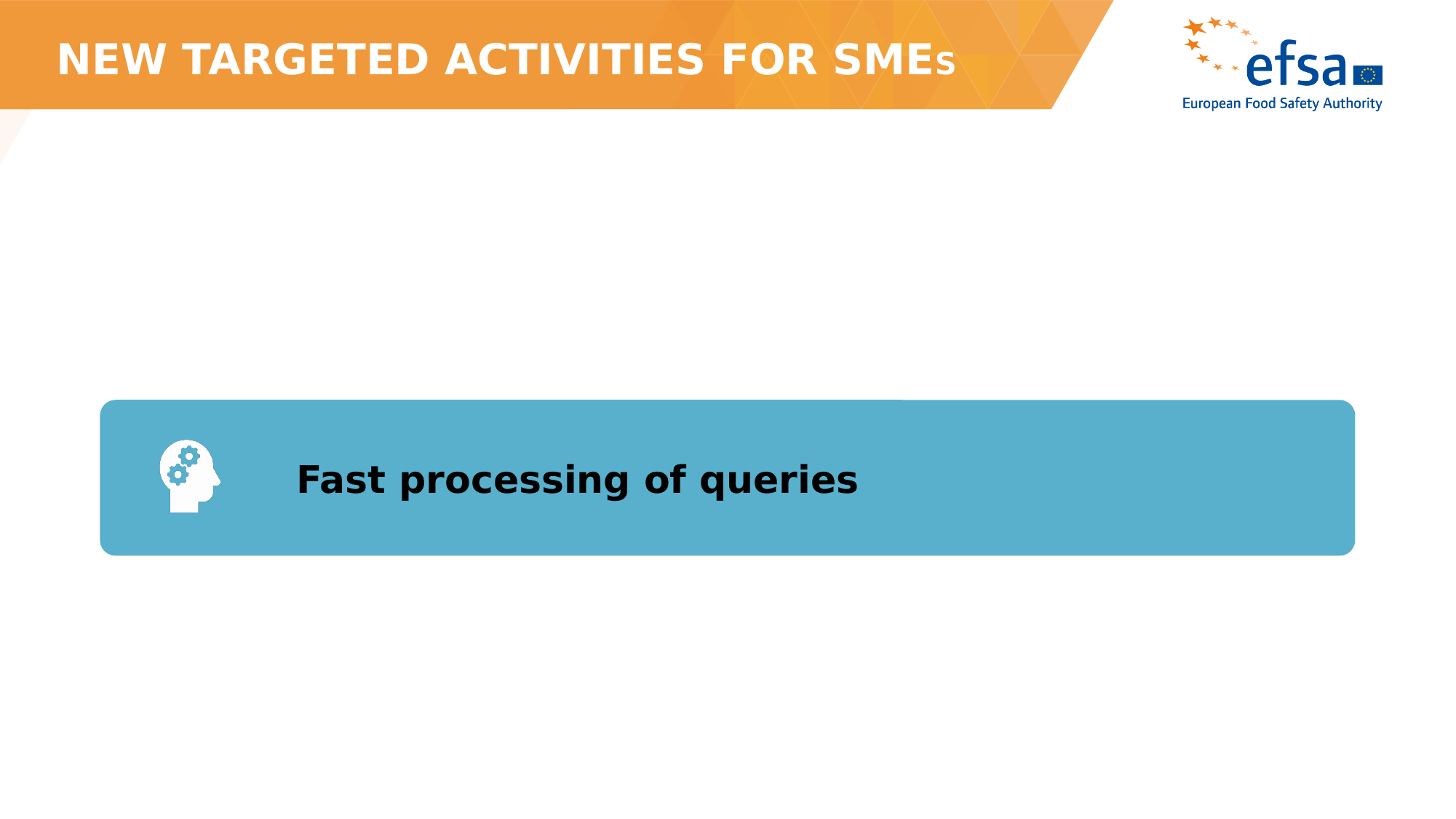

# NEW TARGETED ACTIVITIES FOR SMES
Fast processing of queries